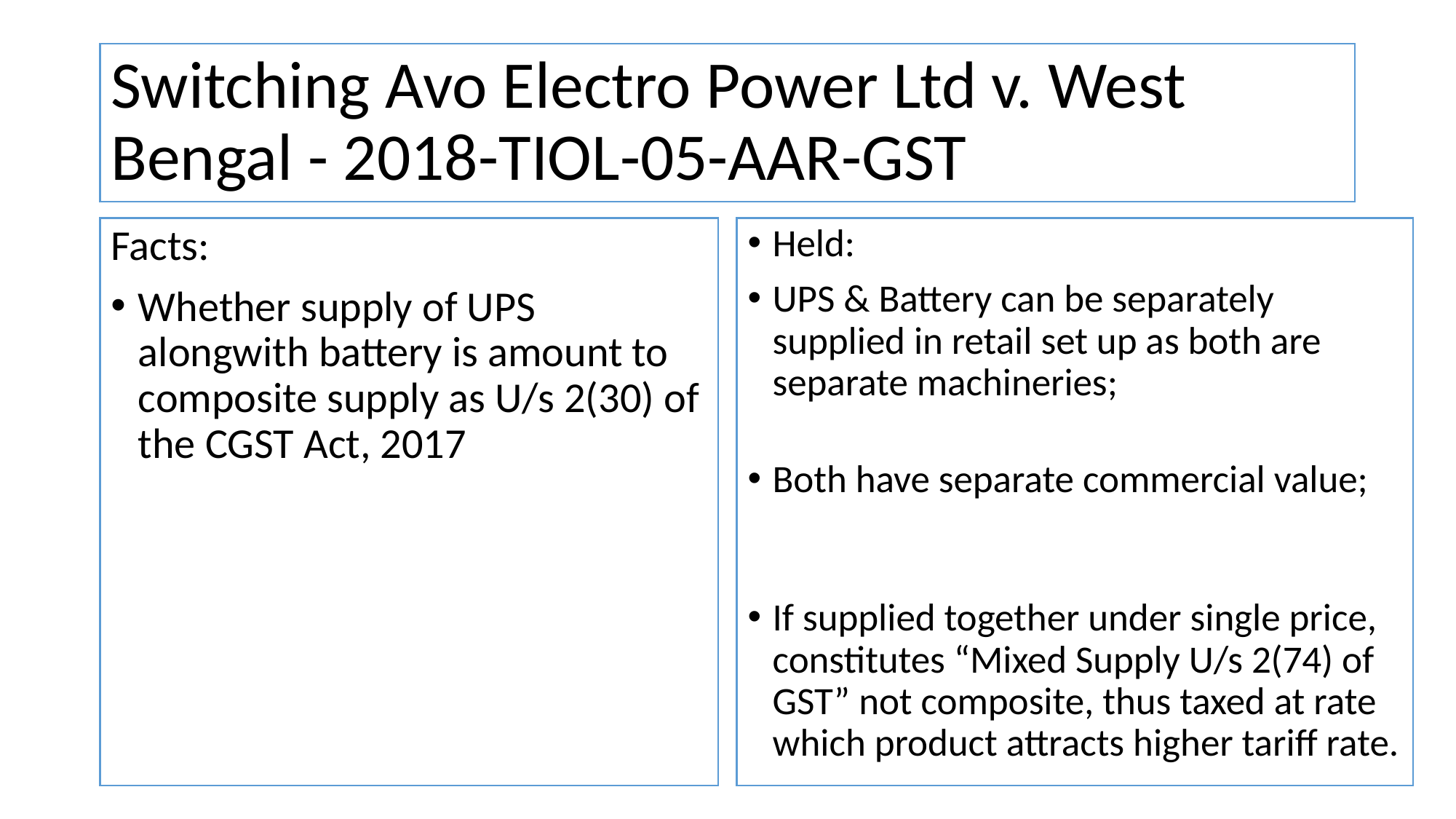

# Switching Avo Electro Power Ltd v. West Bengal - 2018-TIOL-05-AAR-GST
Facts:
Whether supply of UPS alongwith battery is amount to composite supply as U/s 2(30) of the CGST Act, 2017
Held:
UPS & Battery can be separately supplied in retail set up as both are separate machineries;
Both have separate commercial value;
If supplied together under single price, constitutes “Mixed Supply U/s 2(74) of GST” not composite, thus taxed at rate which product attracts higher tariff rate.